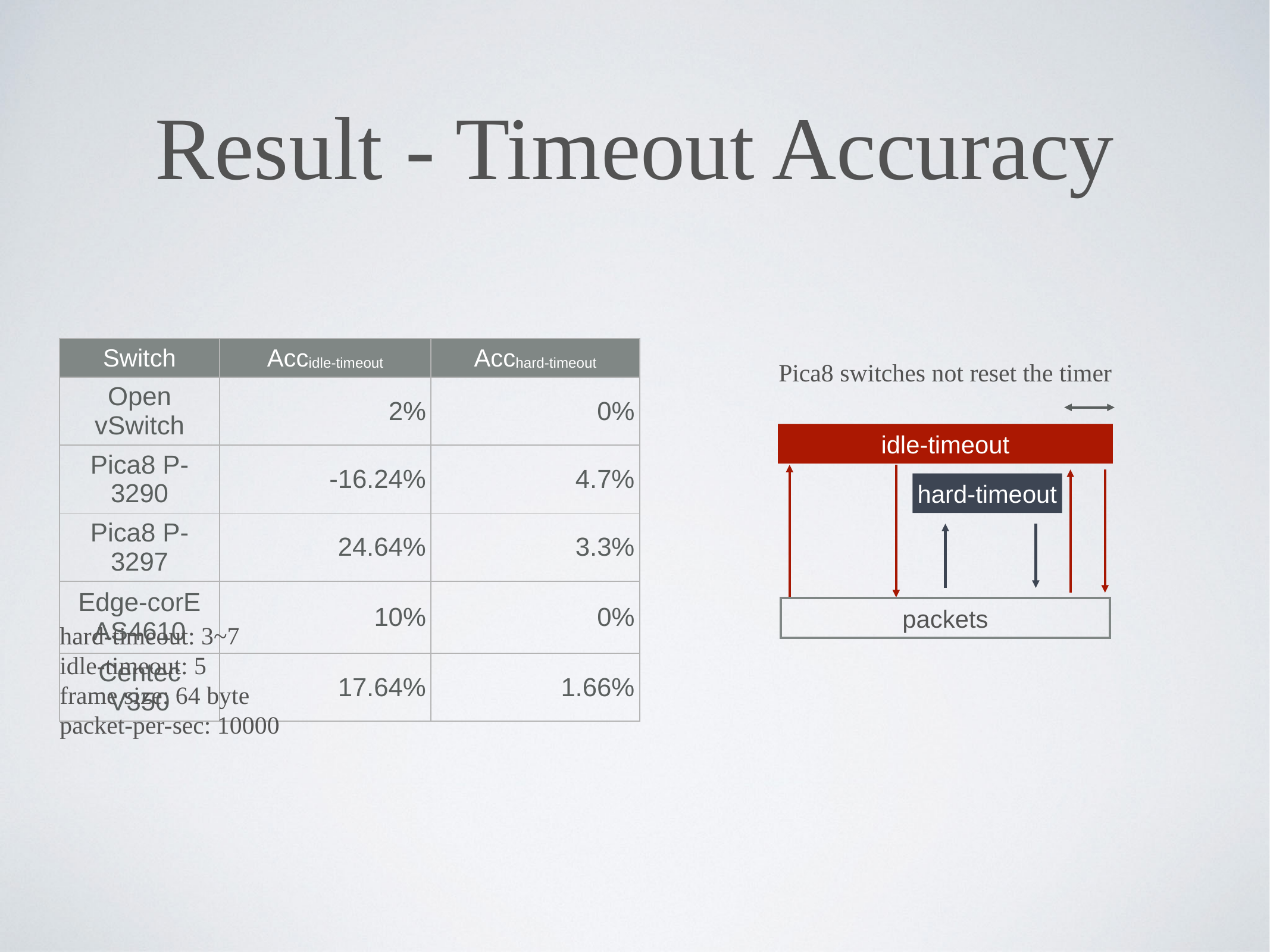

40
# Result - Timeout Accuracy
| Switch | Accidle-timeout | Acchard-timeout |
| --- | --- | --- |
| Open vSwitch | 2% | 0% |
| Pica8 P-3290 | -16.24% | 4.7% |
| Pica8 P-3297 | 24.64% | 3.3% |
| Edge-corE AS4610 | 10% | 0% |
| Centec V350 | 17.64% | 1.66% |
Pica8 switches not reset the timer

idle-timeout

hard-timeout

packets
hard-timeout: 3~7
idle-timeout: 5
frame size: 64 byte
packet-per-sec: 10000